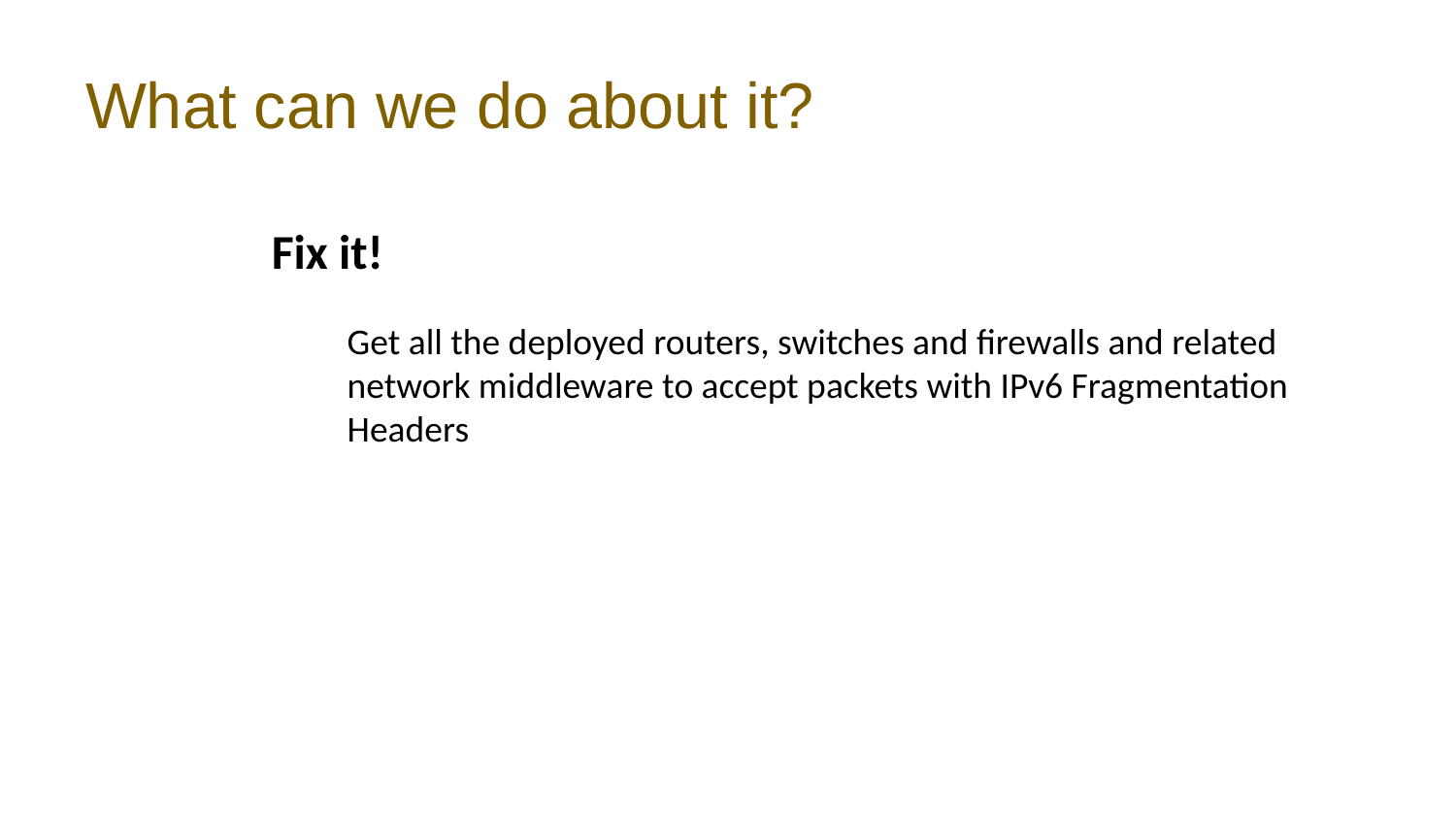

# What can we do about it?
Fix it!
Get all the deployed routers, switches and firewalls and related network middleware to accept packets with IPv6 Fragmentation Headers